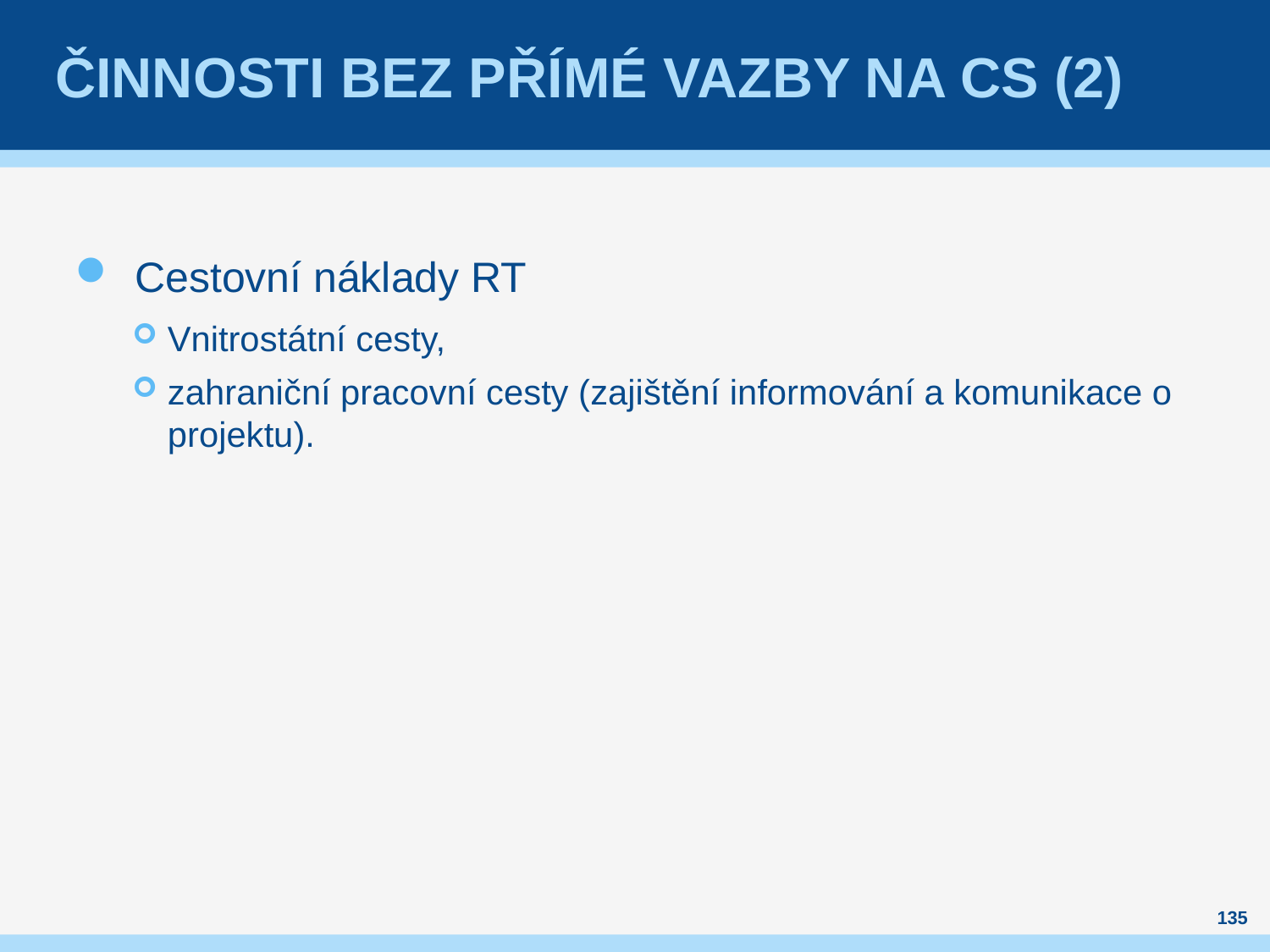

# Činnosti bez přímé vazby na cs (2)
Cestovní náklady RT
Vnitrostátní cesty,
zahraniční pracovní cesty (zajištění informování a komunikace o projektu).
135